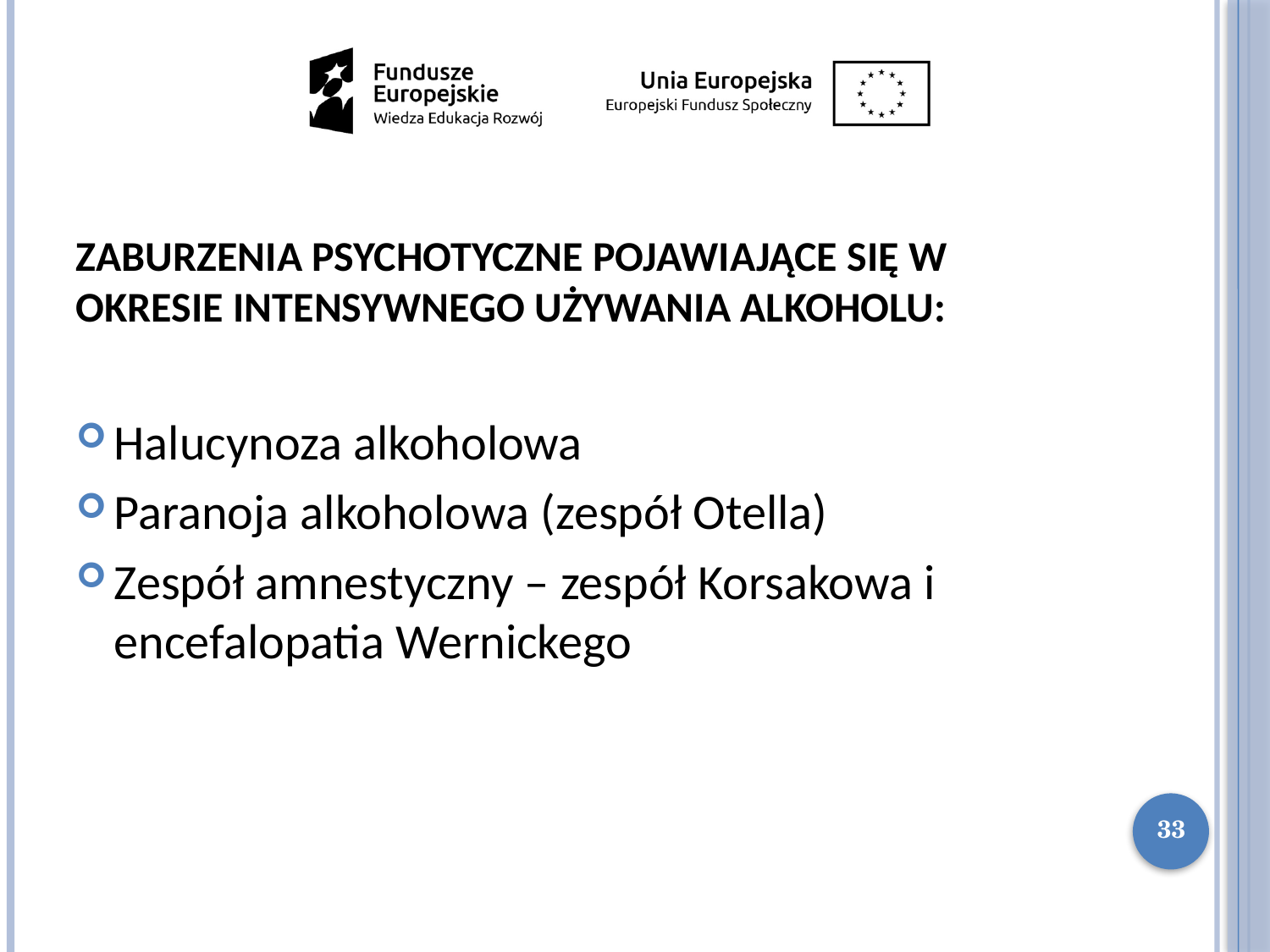

ZABURZENIA PSYCHOTYCZNE POJAWIAJĄCE SIĘ W OKRESIE INTENSYWNEGO UŻYWANIA ALKOHOLU:

Halucynoza alkoholowa
Paranoja alkoholowa (zespół Otella)
Zespół amnestyczny – zespół Korsakowa i encefalopatia Wernickego

33